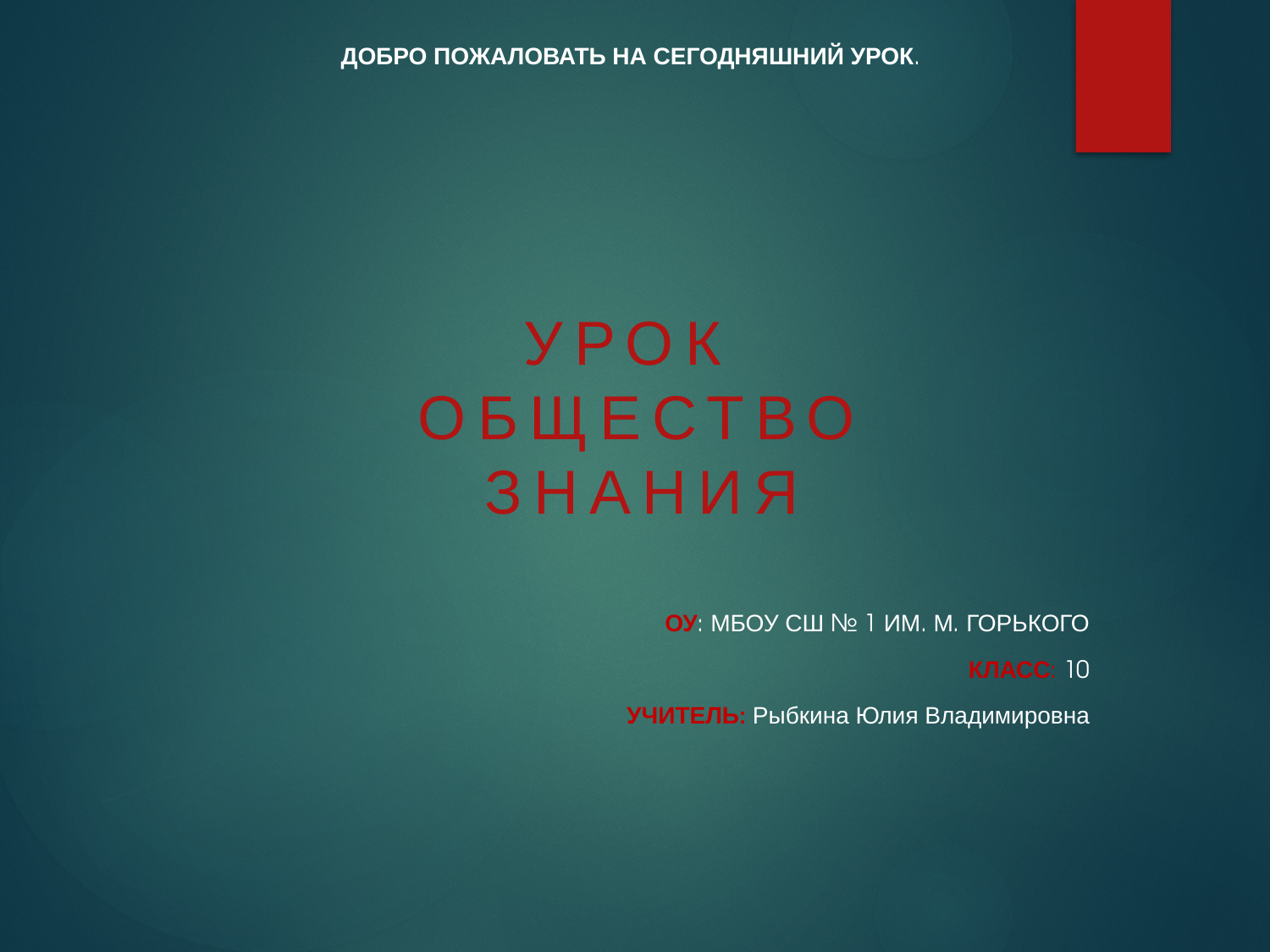

ДОБРО ПОЖАЛОВАТЬ НА СЕГОДНЯШНИЙ УРОК.
УРОК
ОБЩЕСТВО
ЗНАНИЯ
ОУ: МБОУ СШ № 1 ИМ. М. ГОРЬКОГО
КЛАСС: 10
УЧИТЕЛЬ: Рыбкина Юлия Владимировна